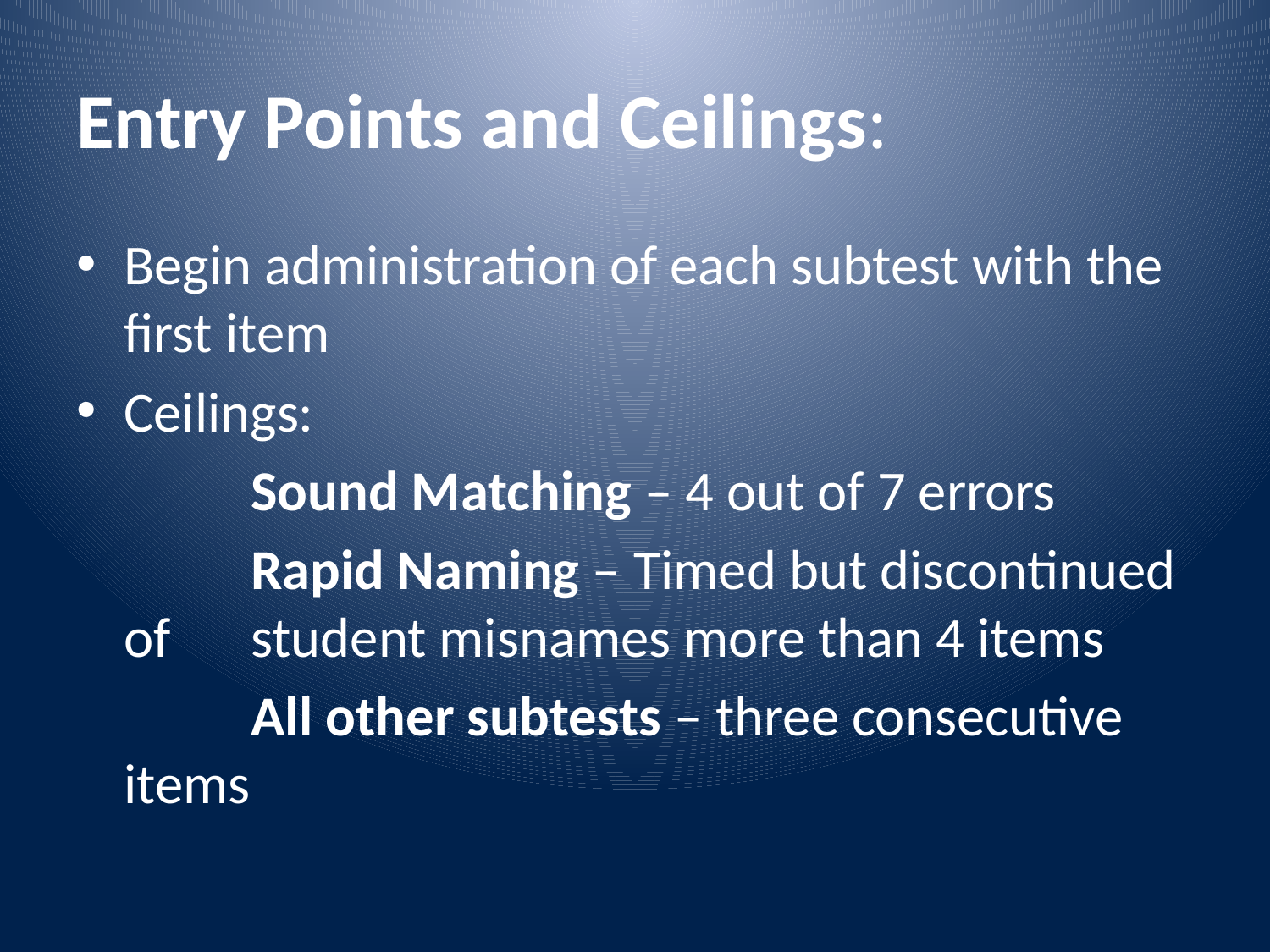

# Entry Points and Ceilings:
Begin administration of each subtest with the first item
Ceilings:
		Sound Matching – 4 out of 7 errors
		Rapid Naming – Timed but discontinued of 	student misnames more than 4 items
		All other subtests – three consecutive 	items